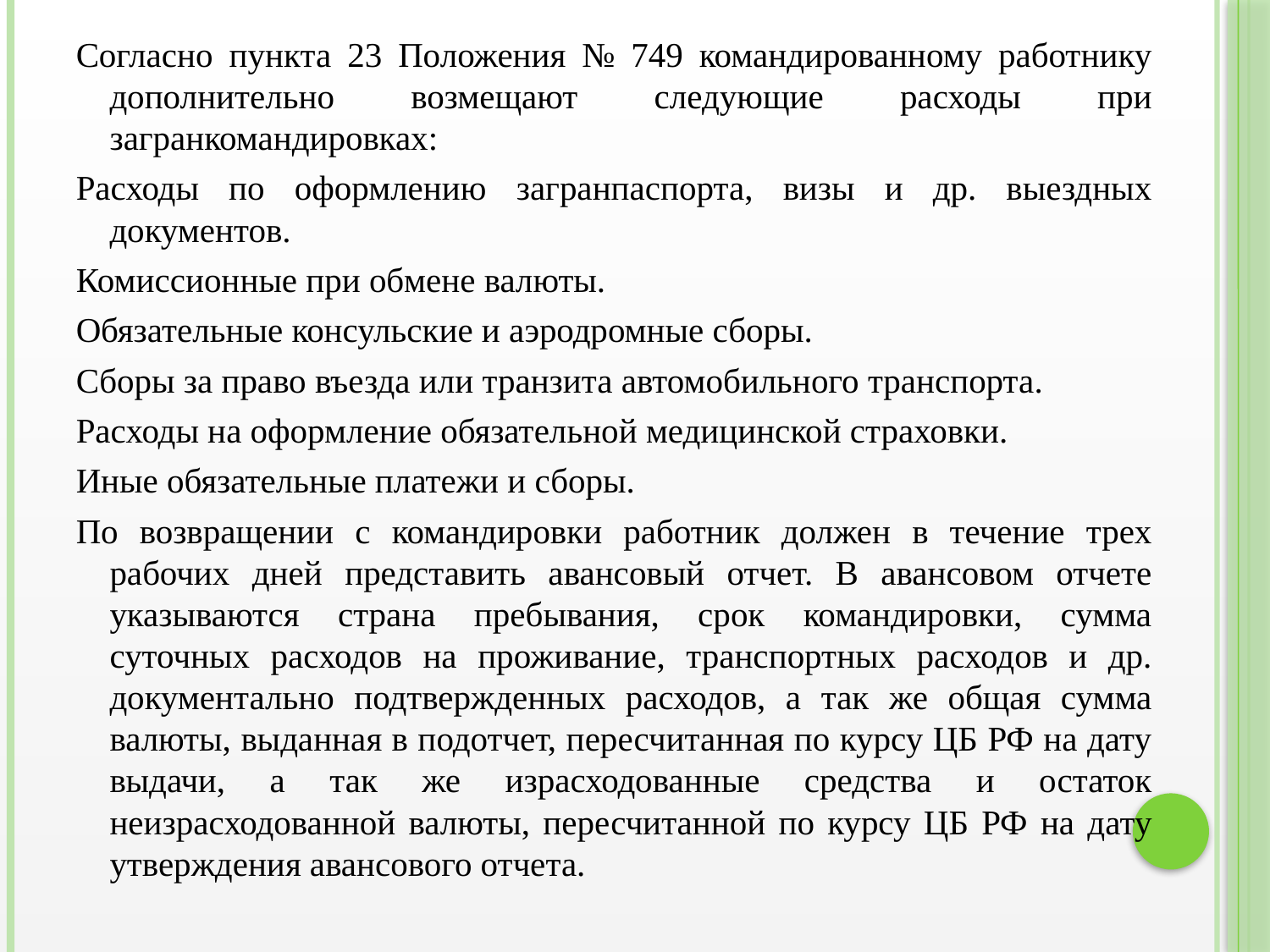

Согласно пункта 23 Положения № 749 командированному работнику дополнительно возмещают следующие расходы при загранкомандировках:
Расходы по оформлению загранпаспорта, визы и др. выездных документов.
Комиссионные при обмене валюты.
Обязательные консульские и аэродромные сборы.
Сборы за право въезда или транзита автомобильного транспорта.
Расходы на оформление обязательной медицинской страховки.
Иные обязательные платежи и сборы.
По возвращении с командировки работник должен в течение трех рабочих дней представить авансовый отчет. В авансовом отчете указываются страна пребывания, срок командировки, сумма суточных расходов на проживание, транспортных расходов и др. документально подтвержденных расходов, а так же общая сумма валюты, выданная в подотчет, пересчитанная по курсу ЦБ РФ на дату выдачи, а так же израсходованные средства и остаток неизрасходованной валюты, пересчитанной по курсу ЦБ РФ на дату утверждения авансового отчета.